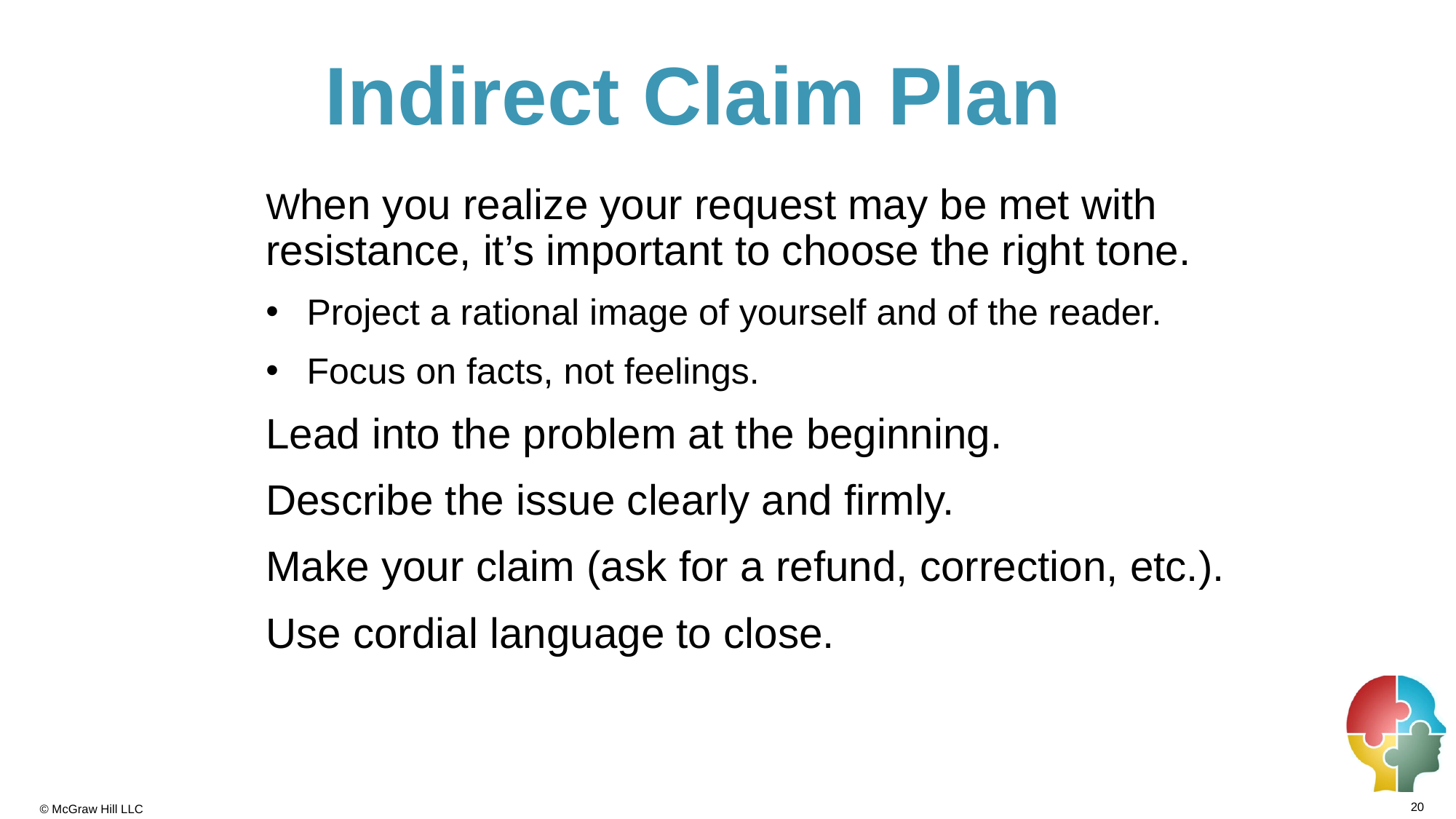

# Indirect Claim Plan
When you realize your request may be met with resistance, it’s important to choose the right tone.
Project a rational image of yourself and of the reader.
Focus on facts, not feelings.
Lead into the problem at the beginning.
Describe the issue clearly and firmly.
Make your claim (ask for a refund, correction, etc.).
Use cordial language to close.
20